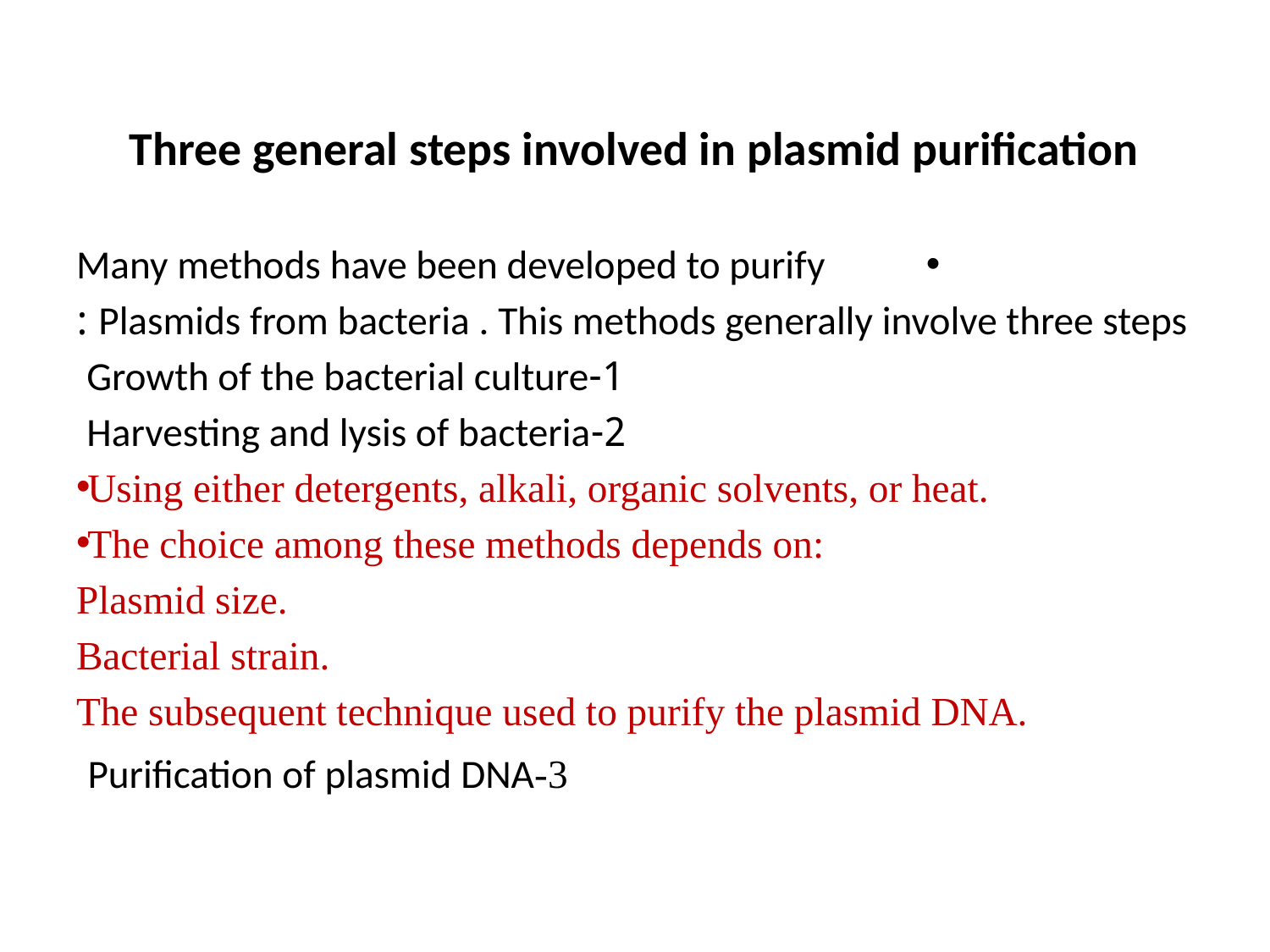

# Three general steps involved in plasmid purification
Many methods have been developed to purify
Plasmids from bacteria . This methods generally involve three steps :
1-Growth of the bacterial culture
2-Harvesting and lysis of bacteria
Using either detergents, alkali, organic solvents, or heat.
The choice among these methods depends on:
Plasmid size.
Bacterial strain.
The subsequent technique used to purify the plasmid DNA.
3-Purification of plasmid DNA